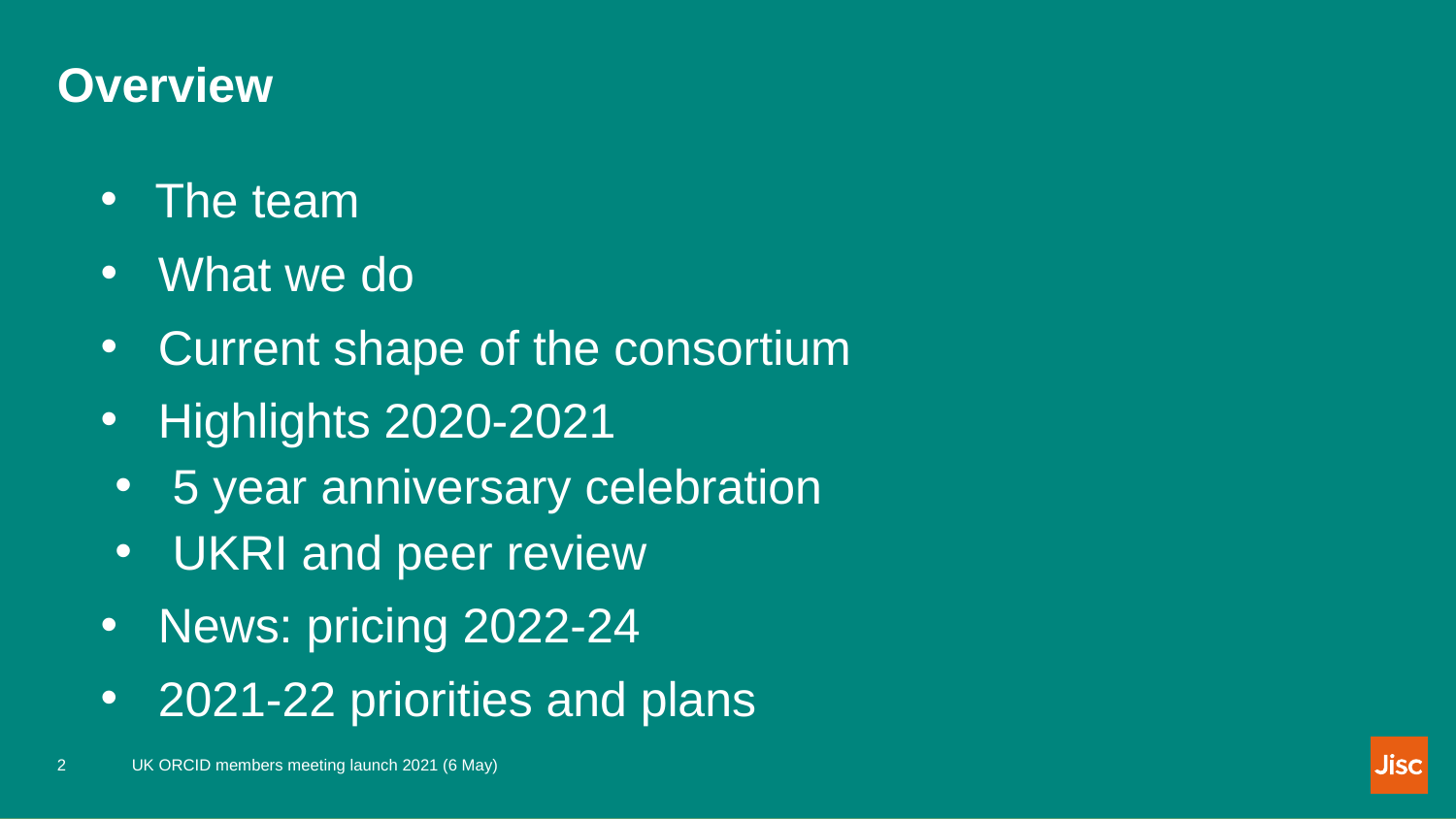

# Overview
The team​
What we do
Current shape of the consortium
Highlights 2020-2021
5 year anniversary celebration
UKRI and peer review
News: pricing 2022-24
2021-22 priorities and plans

UK ORCID members meeting launch 2021 (6 May)
2